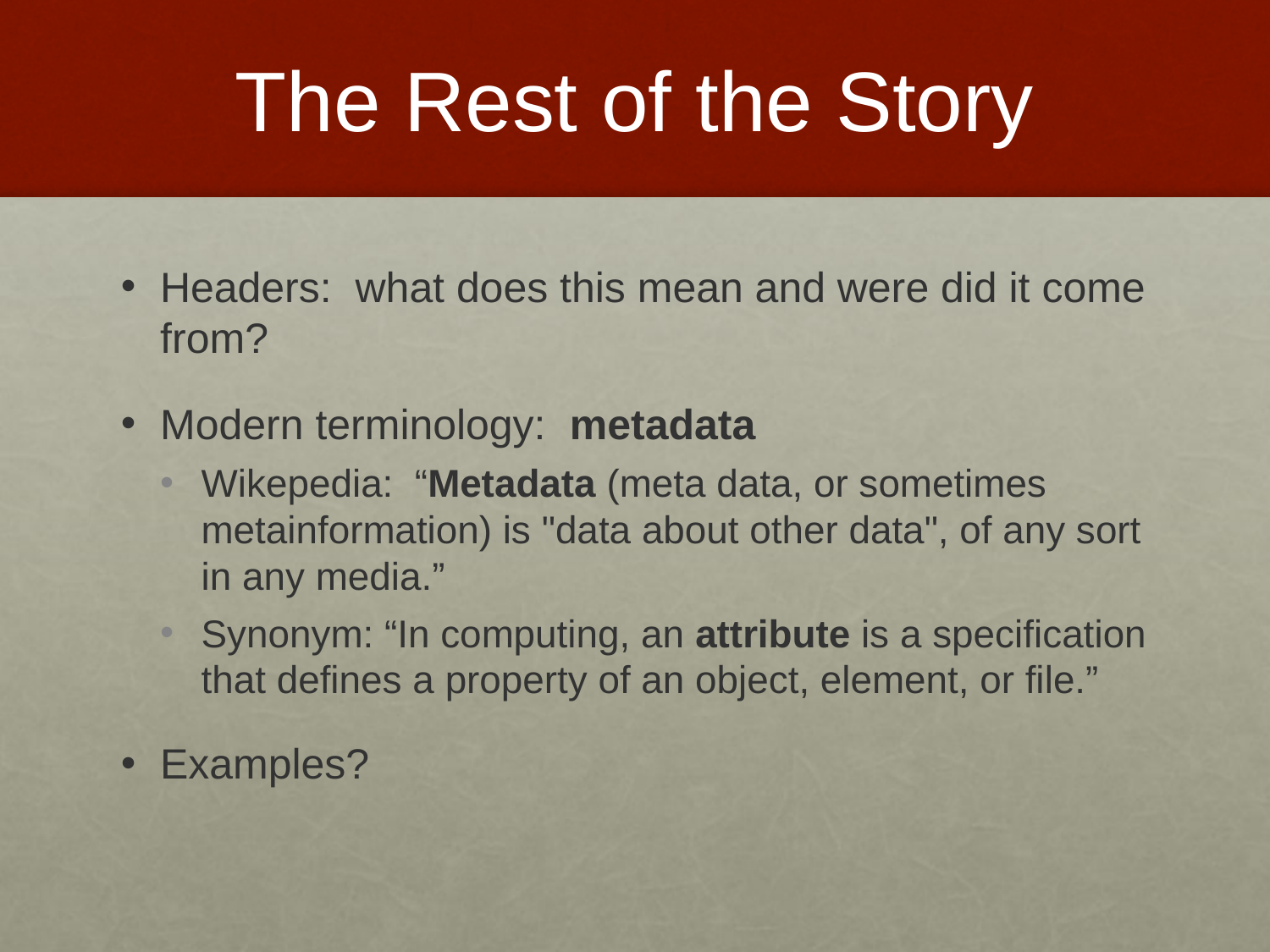

# The Rest of the Story
Headers:  what does this mean and were did it come from?
Modern terminology:  metadata
Wikepedia:  “Metadata (meta data, or sometimes metainformation) is "data about other data", of any sort in any media.”
Synonym: “In computing, an attribute is a specification that defines a property of an object, element, or file.”
Examples?